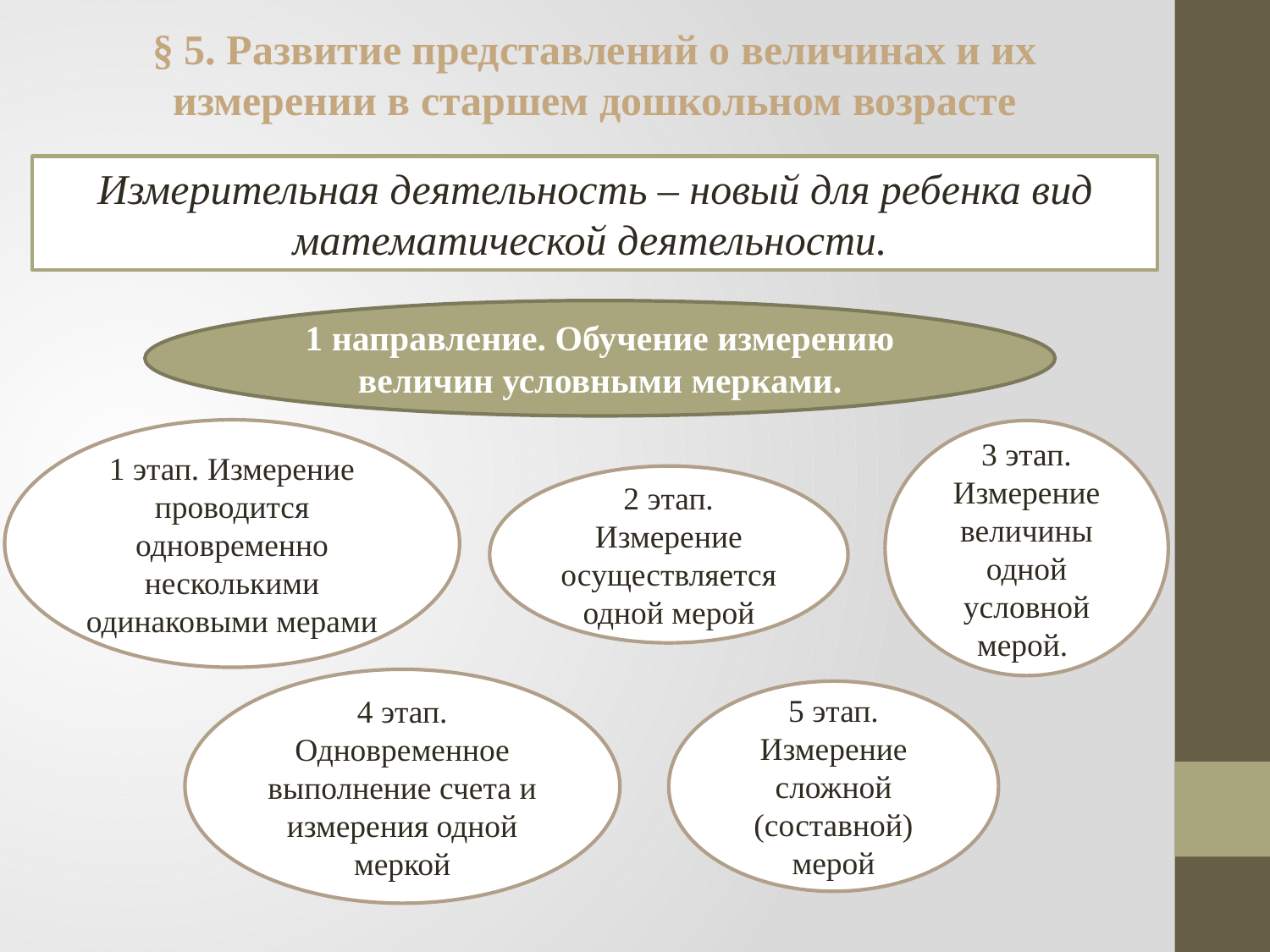

§ 5. Развитие представлений о величинах и их измерении в старшем дошкольном возрасте
Измерительная деятельность – новый для ребенка вид математической деятельности.
1 направление. Обучение измерению величин условными мерками.
1 этап. Измерение проводится одновременно несколькими одинаковыми мерами
3 этап. Измерение величины одной условной мерой.
2 этап. Измерение осуществляется одной мерой
4 этап. Одновременное выполнение счета и измерения одной меркой
5 этап. Измерение сложной (составной) мерой